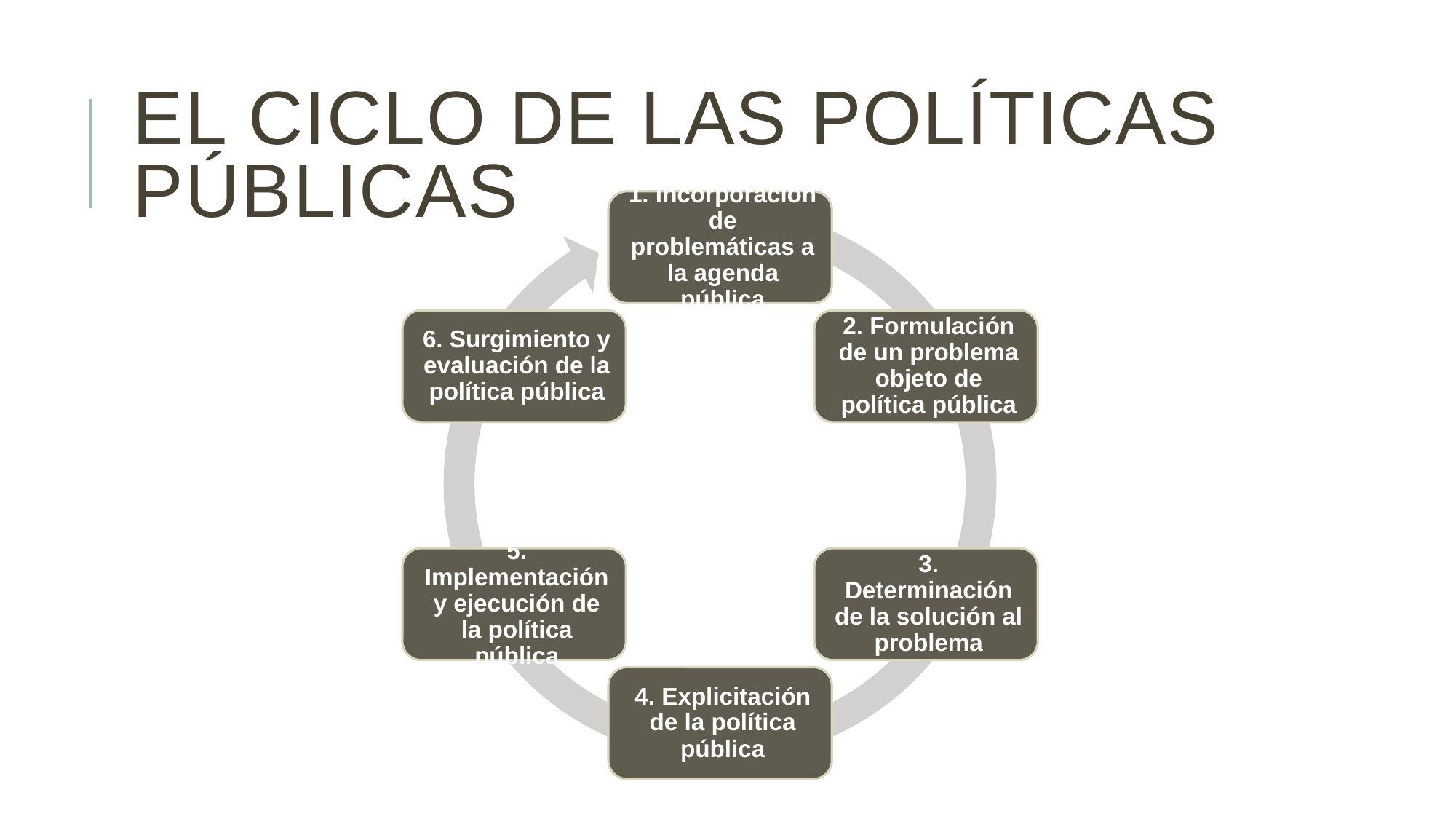

# El ciclo de las políticas públicas
1. Incorporación de problemáticas a la agenda pública
2. Formulación de un problema objeto de política pública
3. Determinación de la solución al problema
4. Explicitación de la política pública
5. Implementación y ejecución de la política pública
6. Surgimiento y evaluación de la política pública